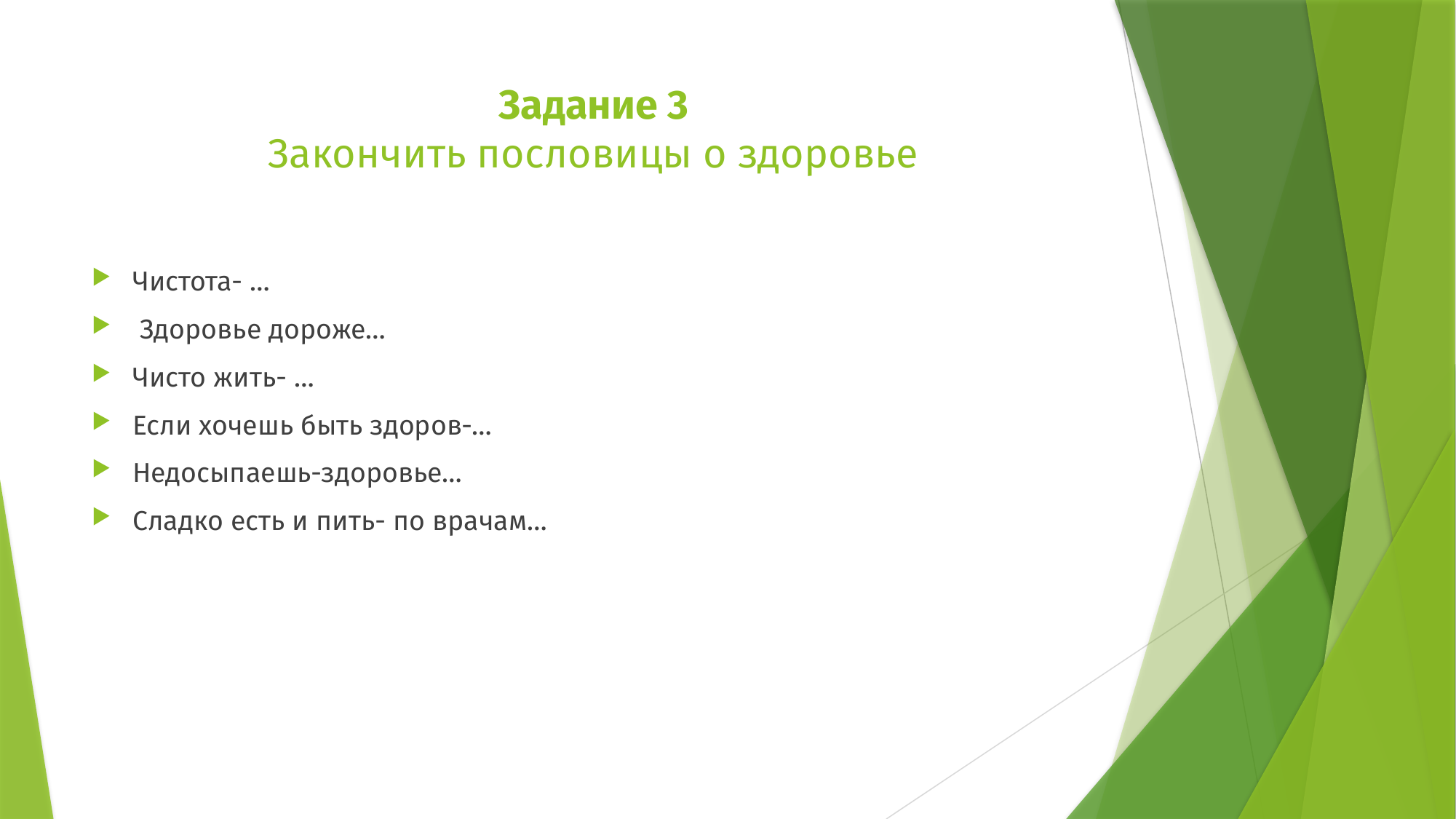

# Задание 3 Закончить пословицы о здоровье
Чистота- …
 Здоровье дороже…
Чисто жить- …
Если хочешь быть здоров-…
Недосыпаешь-здоровье…
Сладко есть и пить- по врачам…